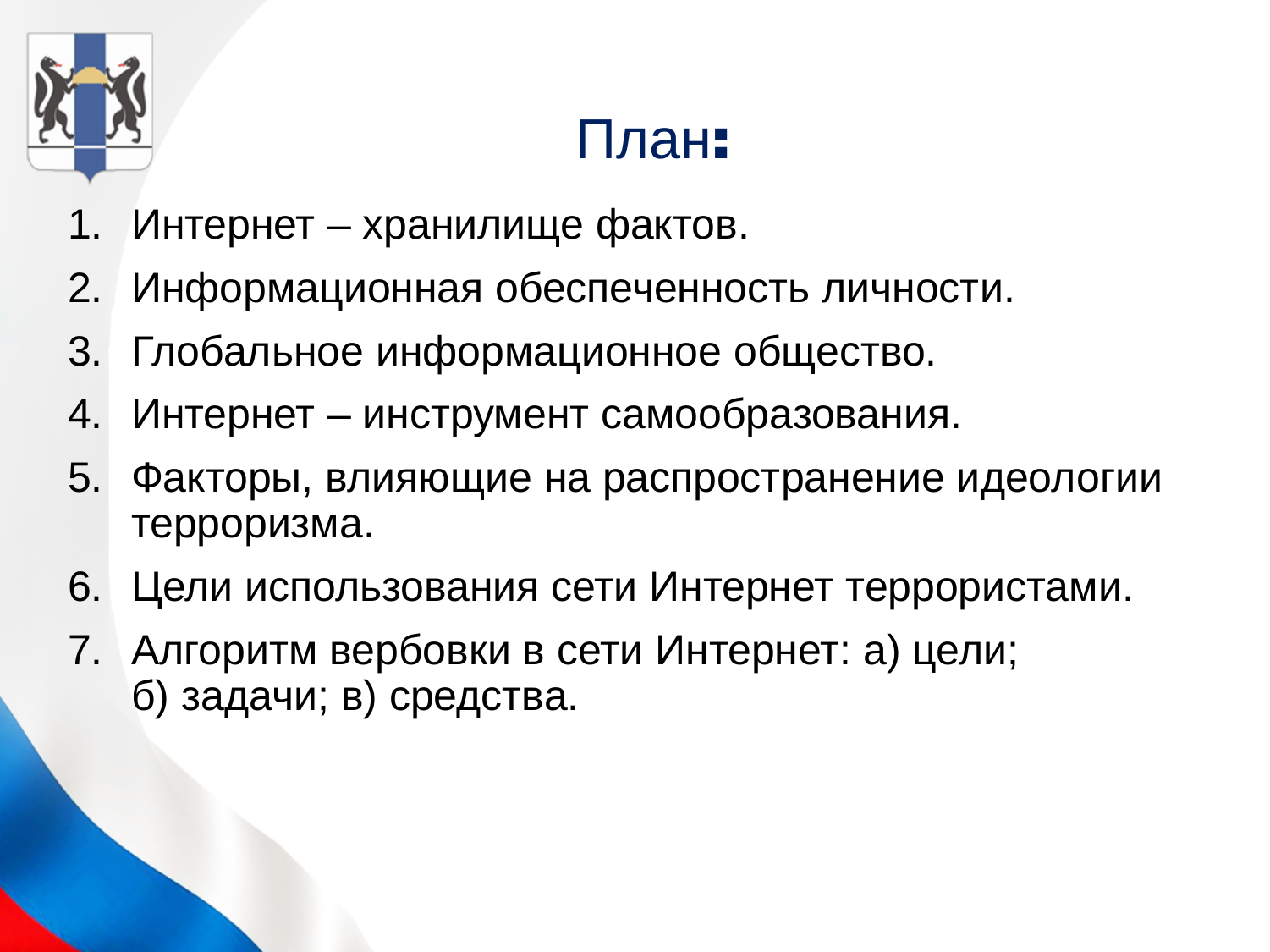

План:
Интернет – хранилище фактов.
Информационная обеспеченность личности.
Глобальное информационное общество.
Интернет – инструмент самообразования.
Факторы, влияющие на распространение идеологии терроризма.
Цели использования сети Интернет террористами.
Алгоритм вербовки в сети Интернет: а) цели;
б) задачи; в) средства.